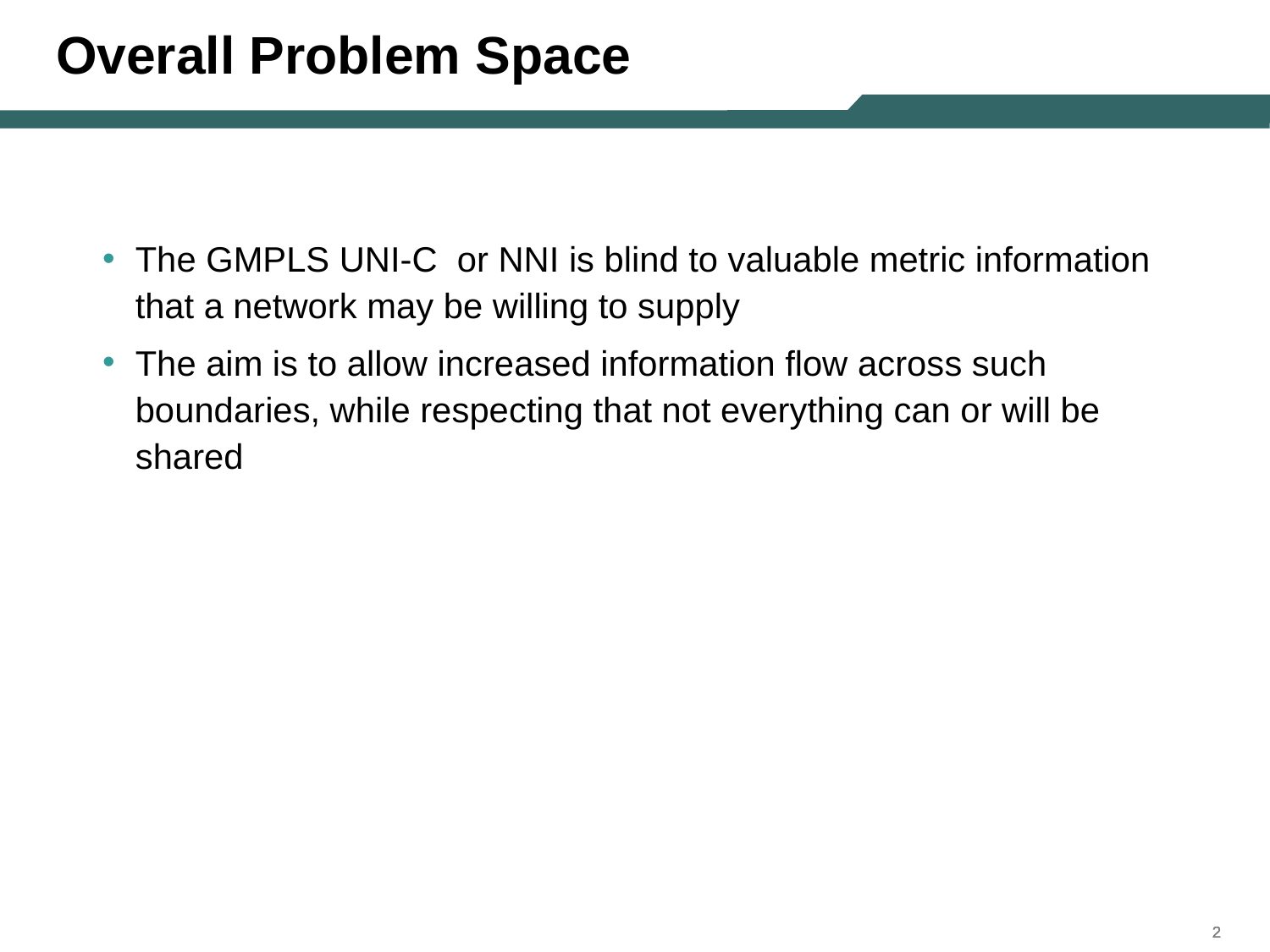

# Overall Problem Space
The GMPLS UNI-C  or NNI is blind to valuable metric information that a network may be willing to supply
The aim is to allow increased information flow across such boundaries, while respecting that not everything can or will be shared